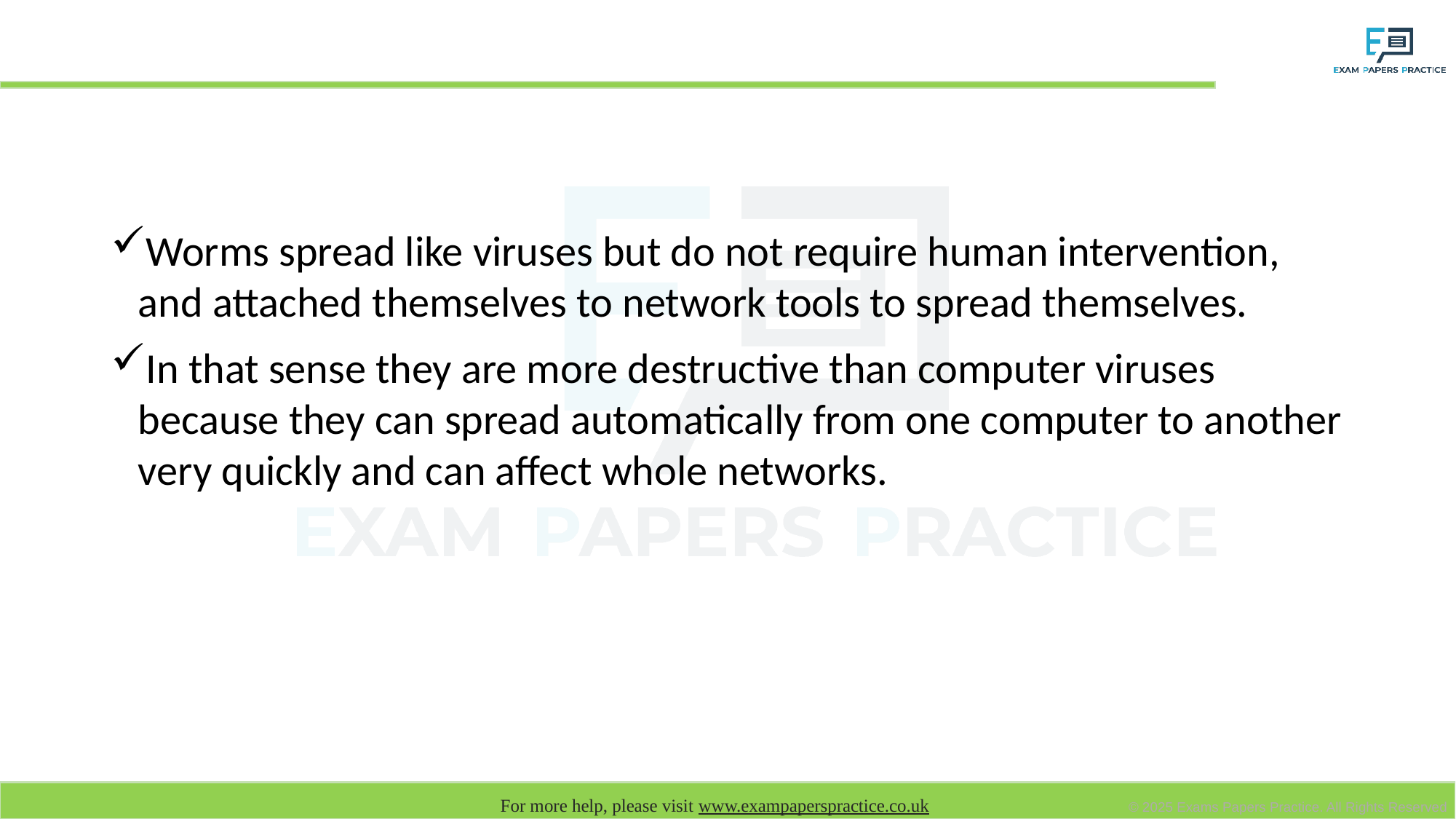

# Worm
Worms spread like viruses but do not require human intervention, and attached themselves to network tools to spread themselves.
In that sense they are more destructive than computer viruses because they can spread automatically from one computer to another very quickly and can affect whole networks.